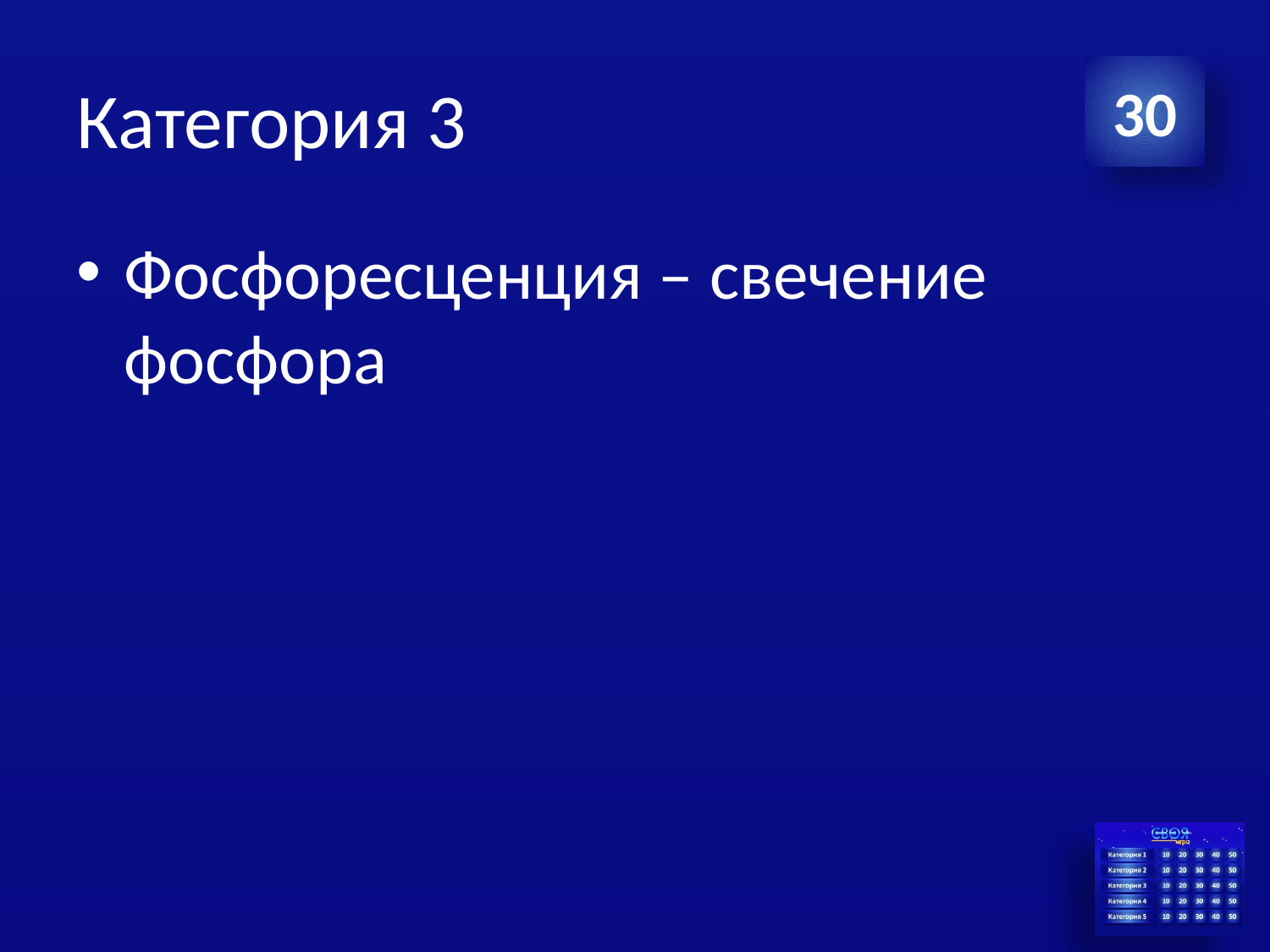

# Категория 3
30
Фосфоресценция – свечение фосфора